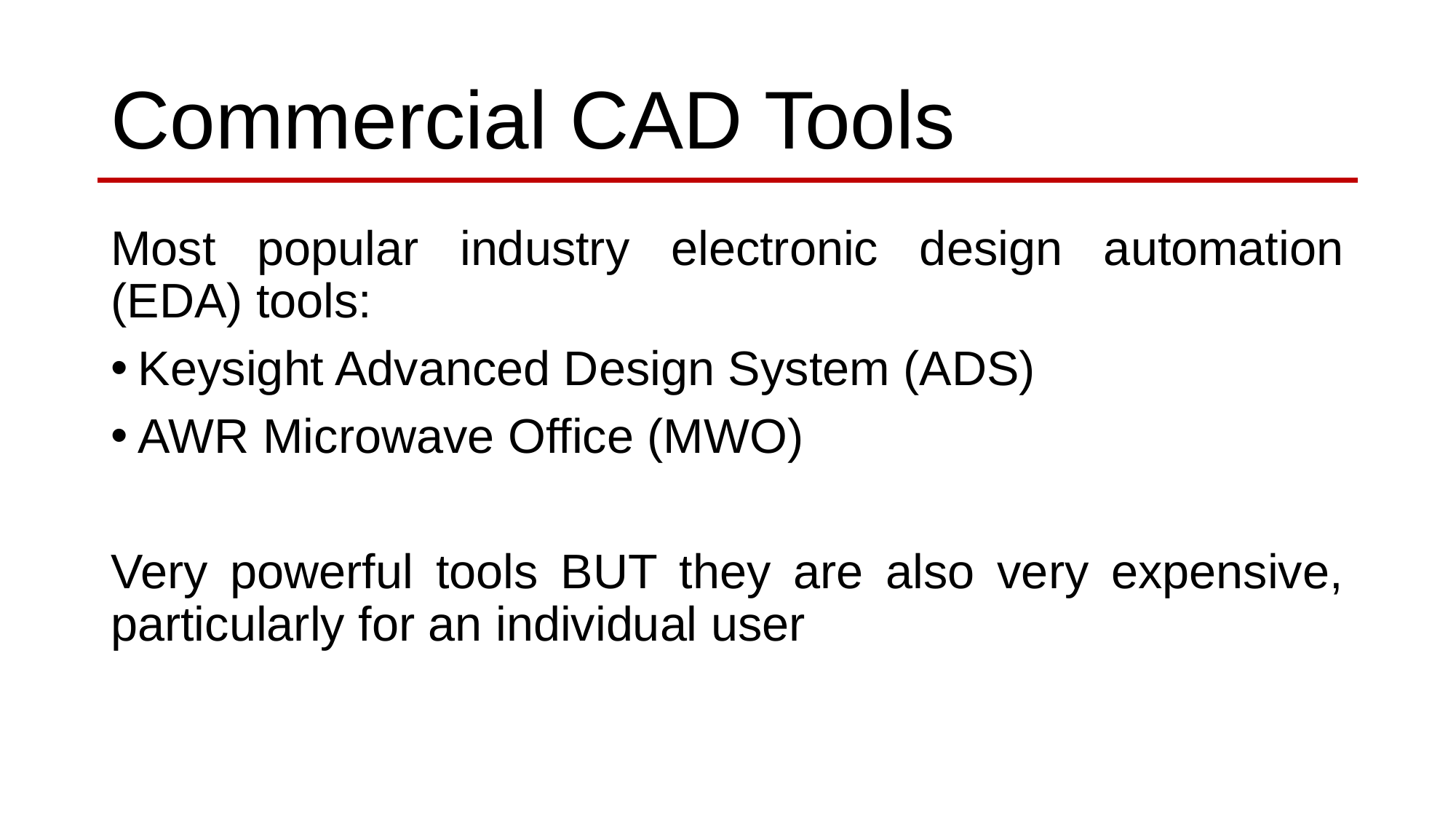

# Commercial CAD Tools
Most popular industry electronic design automation (EDA) tools:
Keysight Advanced Design System (ADS)
AWR Microwave Office (MWO)

Very powerful tools BUT they are also very expensive, particularly for an individual user